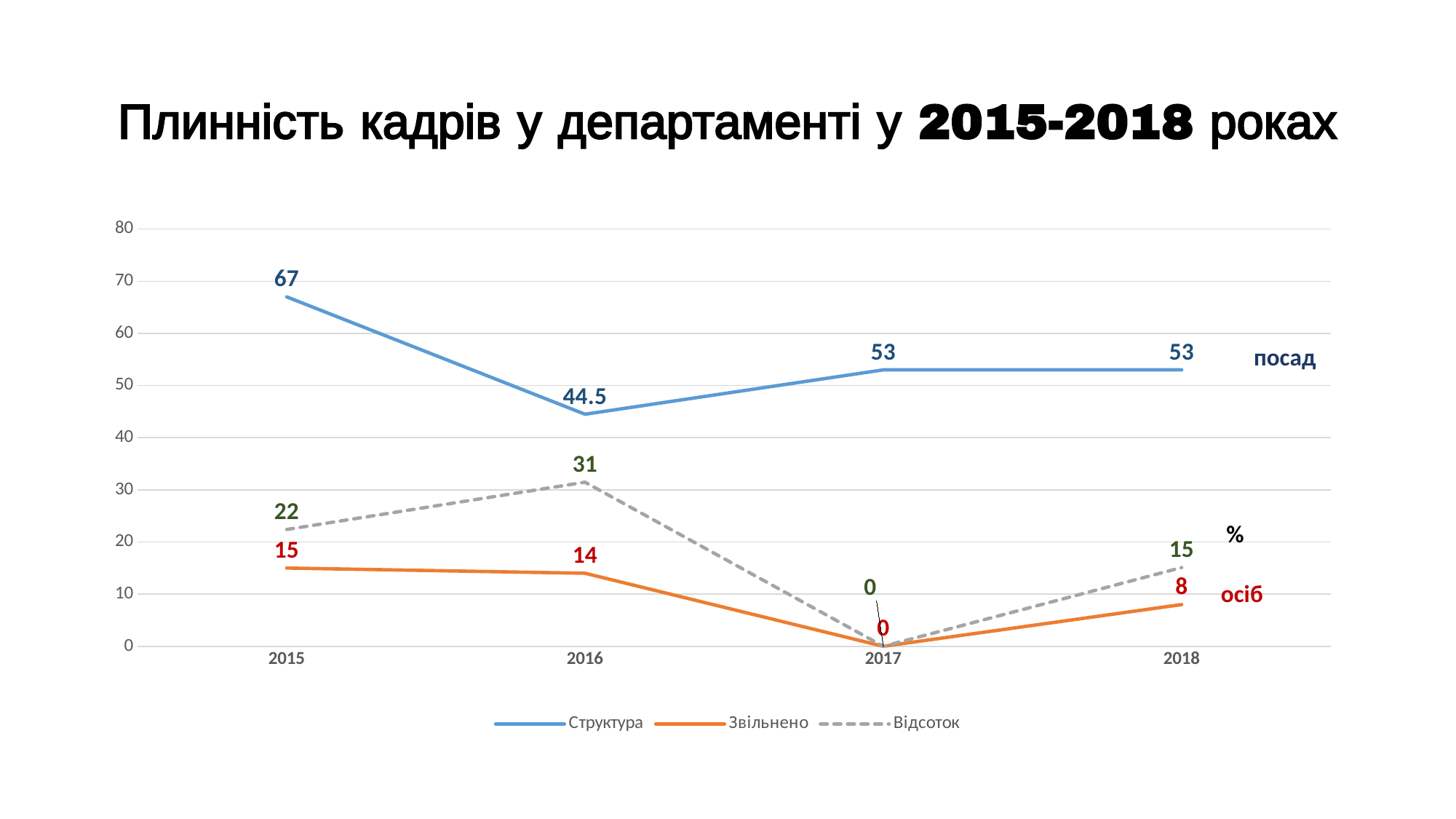

# Плинність кадрів у департаменті у 2015-2018 роках

### Chart

| Category | Структура | Звільнено | Відсоток |
|---|---|---|---|
| 2015 | 67.0 | 15.0 | 22.388059701492537 |
| 2016 | 44.5 | 14.0 | 31.46067415730337 |
| 2017 | 53.0 | 0.0 | 0.0 |
| 2018 | 53.0 | 8.0 | 15.09433962264151 |
посад
 %
осіб